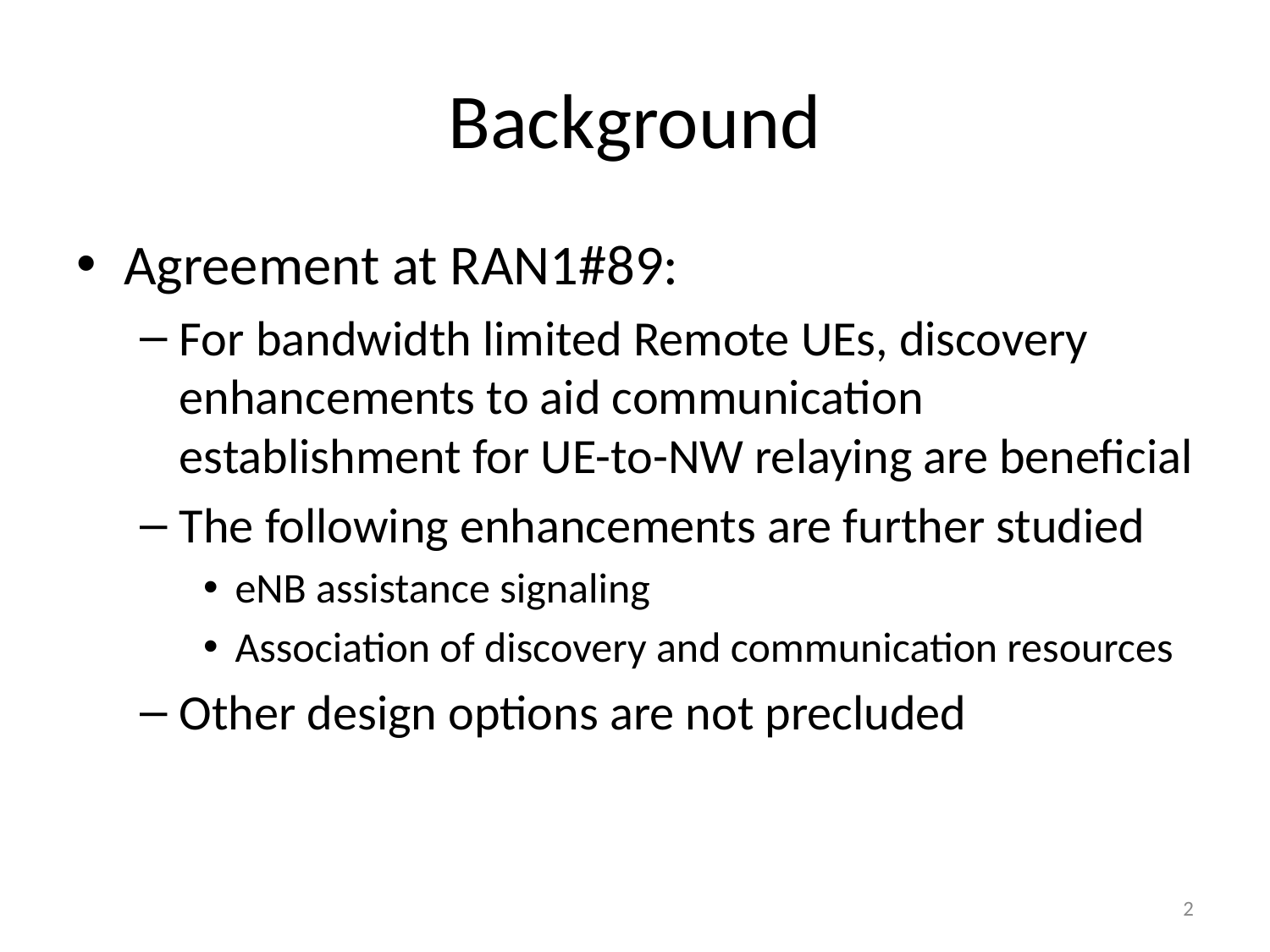

# Background
Agreement at RAN1#89:
For bandwidth limited Remote UEs, discovery enhancements to aid communication establishment for UE-to-NW relaying are beneficial
The following enhancements are further studied
eNB assistance signaling
Association of discovery and communication resources
Other design options are not precluded
2